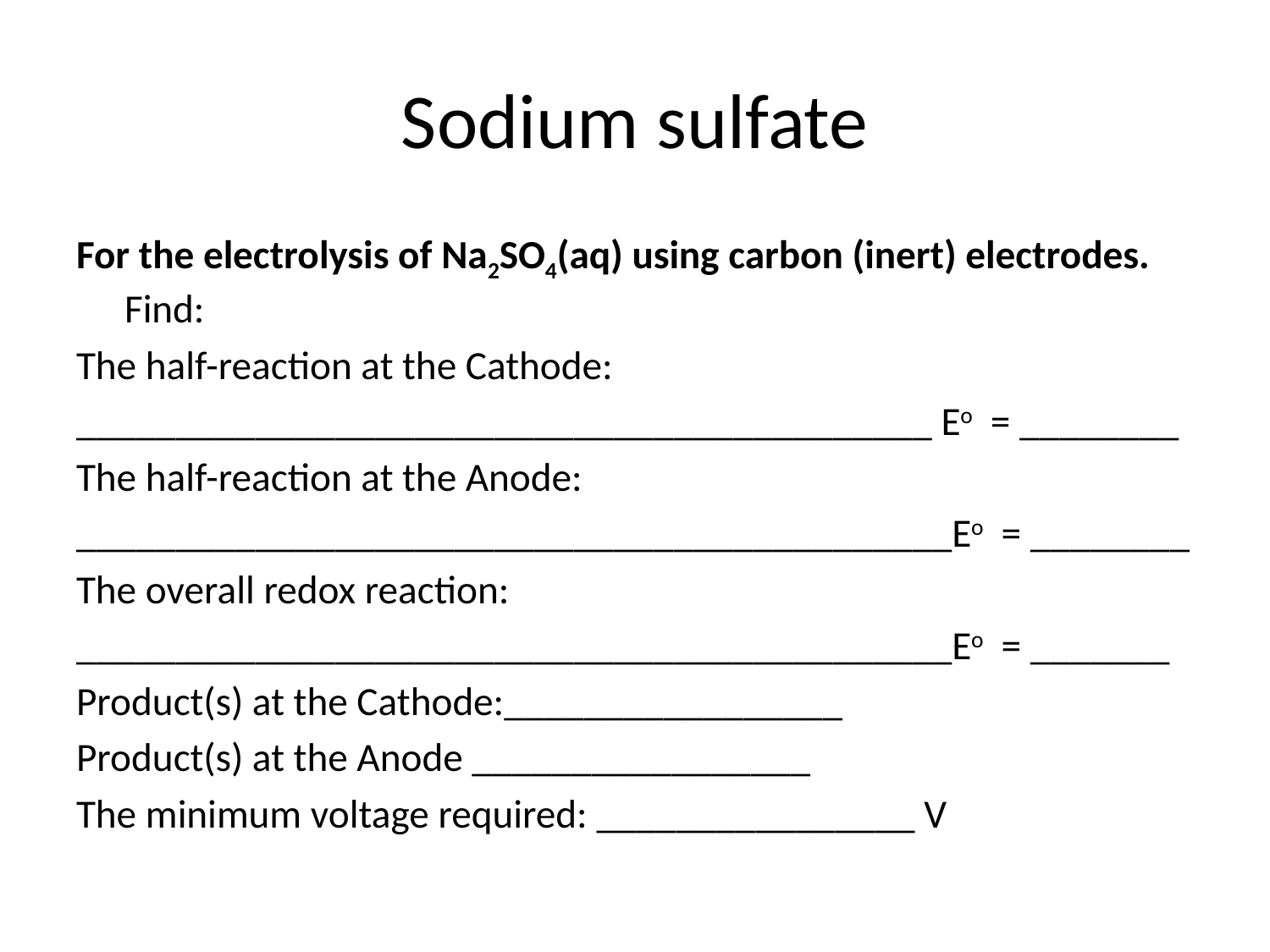

# Sodium sulfate
For the electrolysis of Na2SO4(aq) using carbon (inert) electrodes. Find:
The half-reaction at the Cathode:
___________________________________________ Eo  = ________
The half-reaction at the Anode:
____________________________________________Eo  = ________
The overall redox reaction:
____________________________________________Eo  = _______
Product(s) at the Cathode:_________________
Product(s) at the Anode _________________
The minimum voltage required: ________________ V